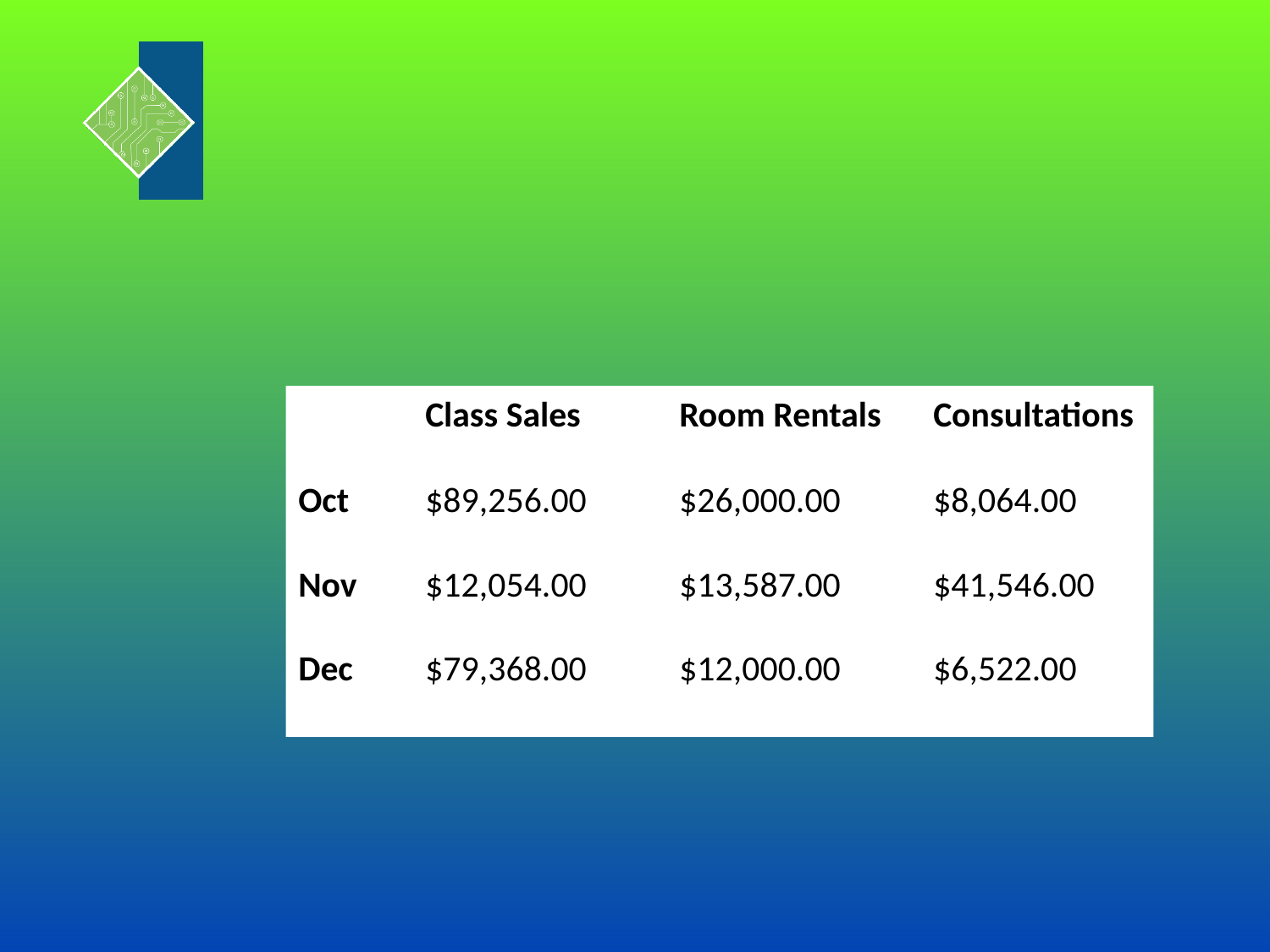

Class Sales	Room Rentals	Consultations
Oct	$89,256.00	$26,000.00	$8,064.00
Nov	$12,054.00	$13,587.00	$41,546.00
Dec	$79,368.00	$12,000.00	$6,522.00